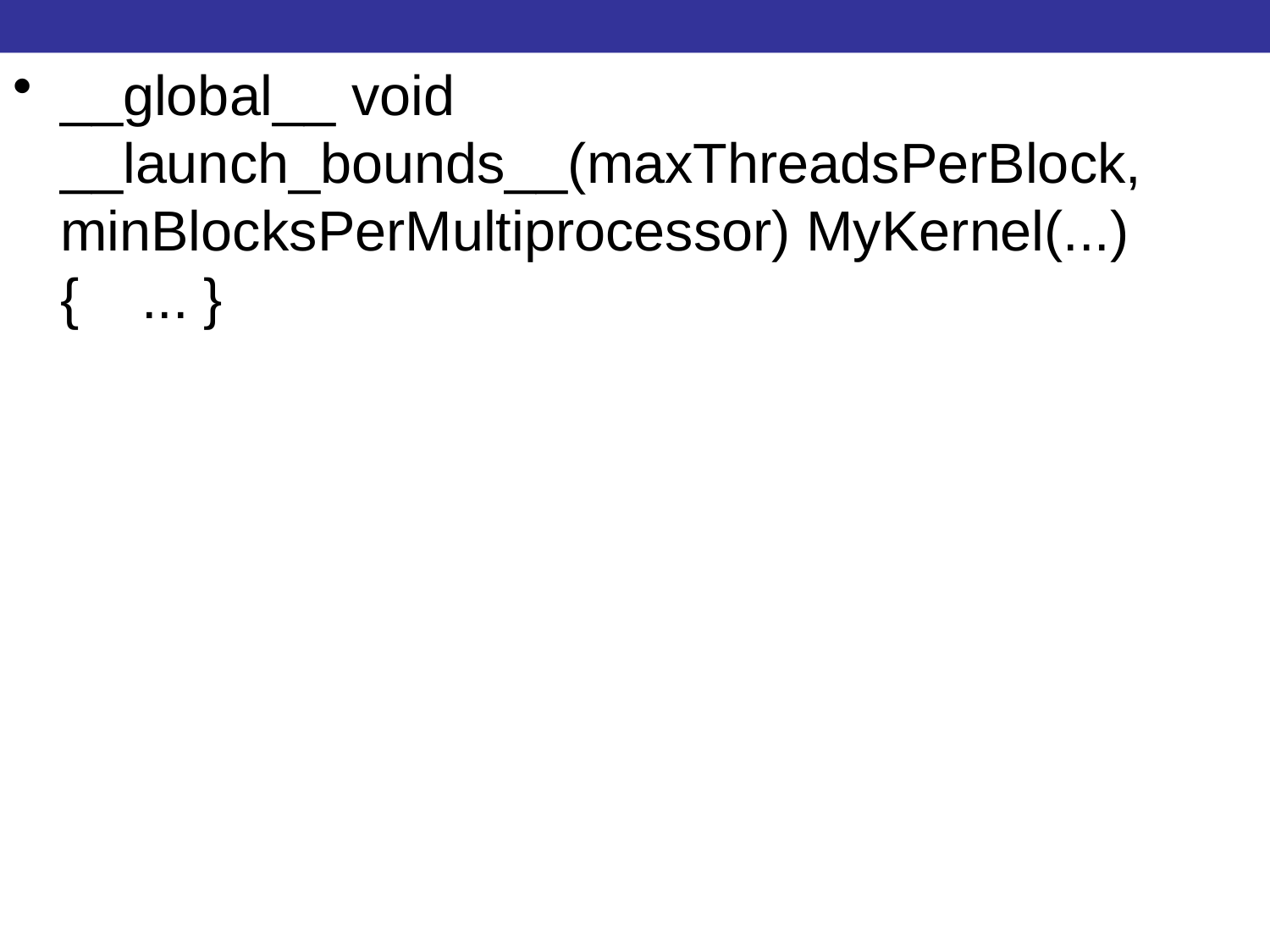

#
__global__ void __launch_bounds__(maxThreadsPerBlock, minBlocksPerMultiprocessor) MyKernel(...) {    ... }